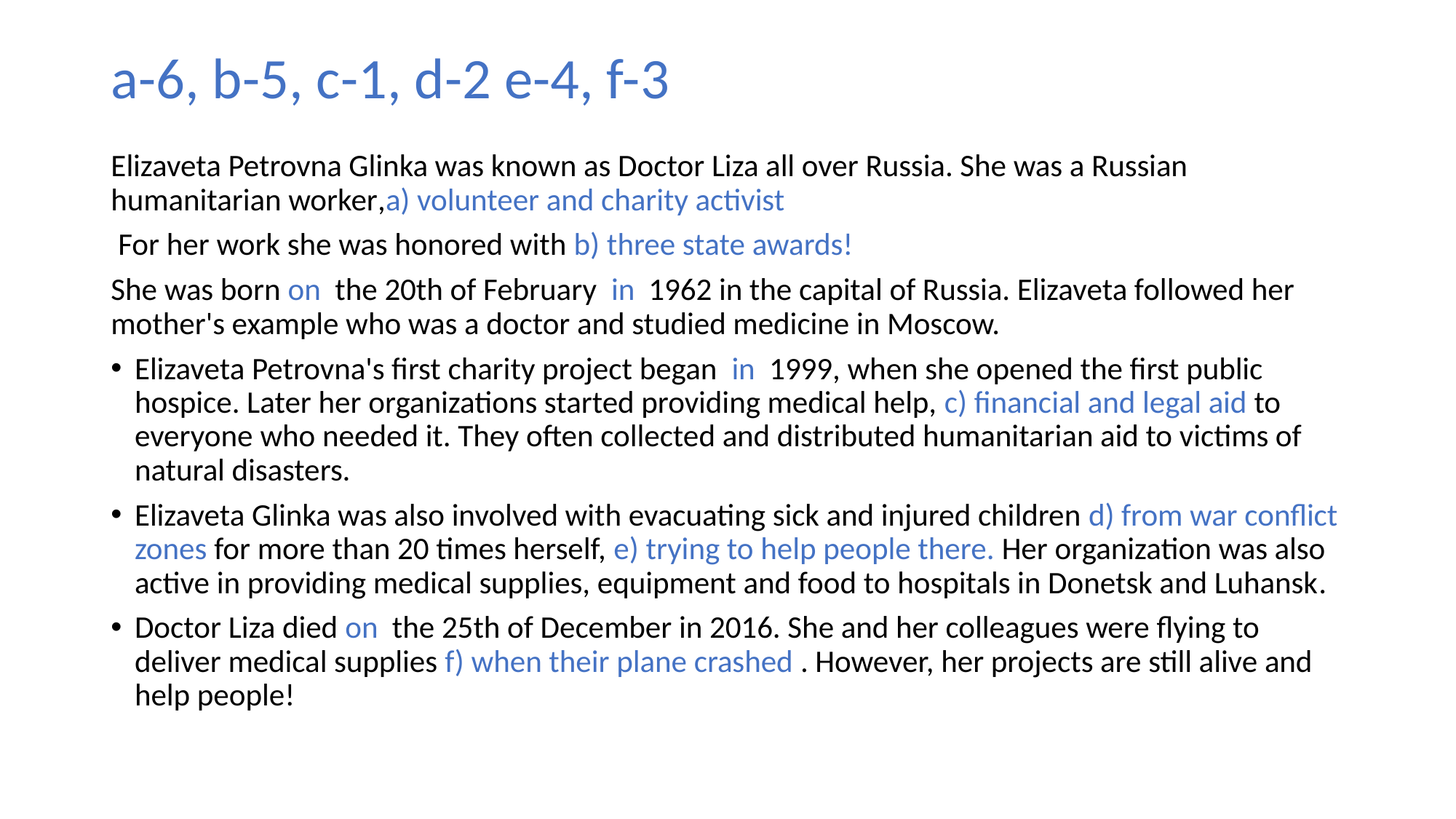

# a-6, b-5, c-1, d-2 e-4, f-3
Elizaveta Petrovna Glinka was known as Doctor Liza all over Russia. She was a Russian humanitarian worker,а) volunteer and charity activist
 For her work she was honored with b) three state awards!
She was born on  the 20th of February  in  1962 in the capital of Russia. Elizaveta followed her mother's example who was a doctor and studied medicine in Moscow.
Elizaveta Petrovna's first charity project began  in  1999, when she opened the first public hospice. Later her organizations started providing medical help, c) financial and legal aid to everyone who needed it. They often collected and distributed humanitarian aid to victims of natural disasters.
Elizaveta Glinka was also involved with evacuating sick and injured children d) from war conflict zones for more than 20 times herself, e) trying to help people there. Her organization was also active in providing medical supplies, equipment and food to hospitals in Donetsk and Luhansk.
Doctor Liza died on  the 25th of December in 2016. She and her colleagues were flying to deliver medical supplies f) when their plane crashed . However, her projects are still alive and help people!